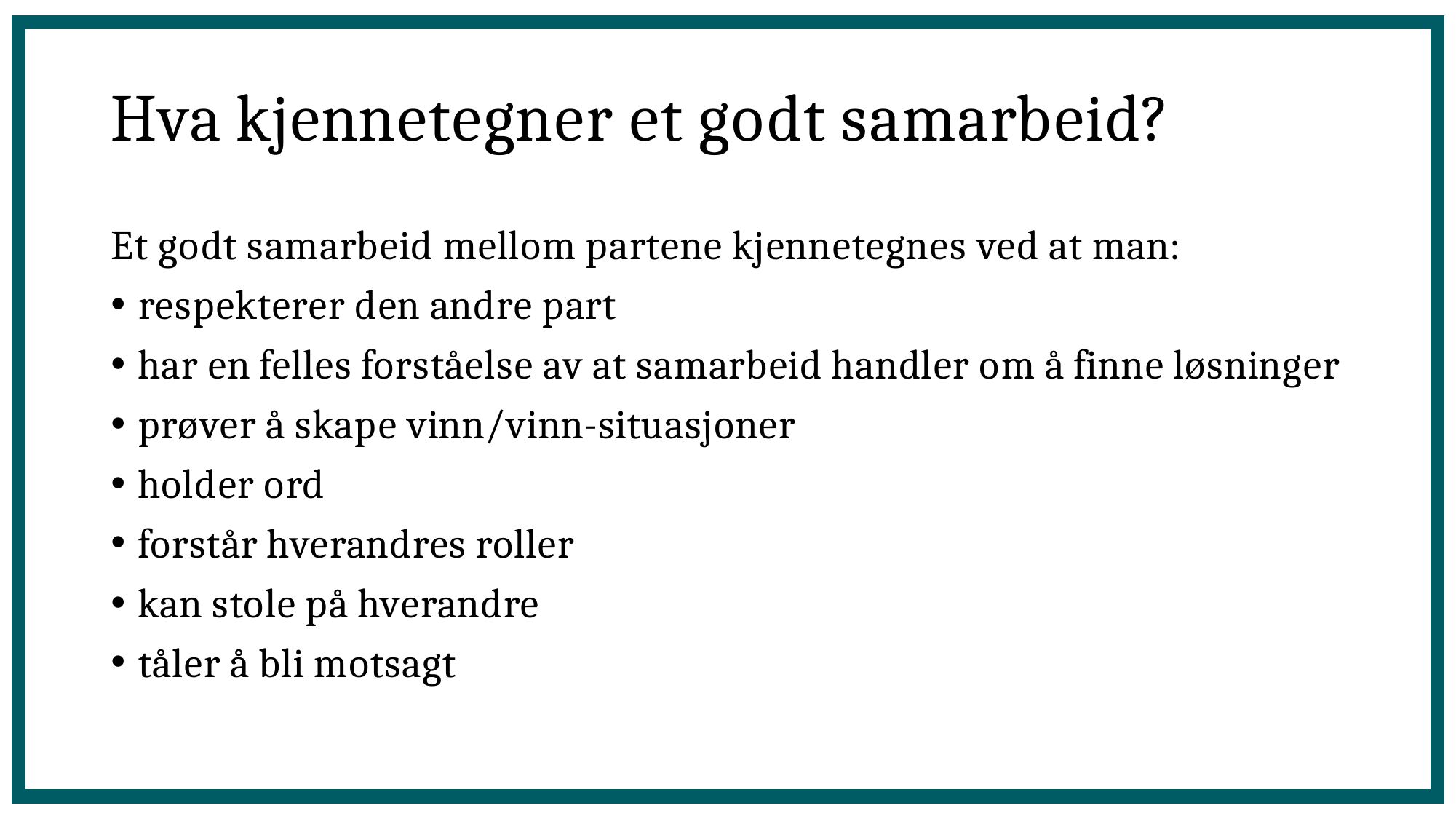

Hva kjennetegner et godt samarbeid?
Et godt samarbeid mellom partene kjennetegnes ved at man:
respekterer den andre part
har en felles forståelse av at samarbeid handler om å finne løsninger
prøver å skape vinn/vinn-situasjoner
holder ord
forstår hverandres roller
kan stole på hverandre
tåler å bli motsagt